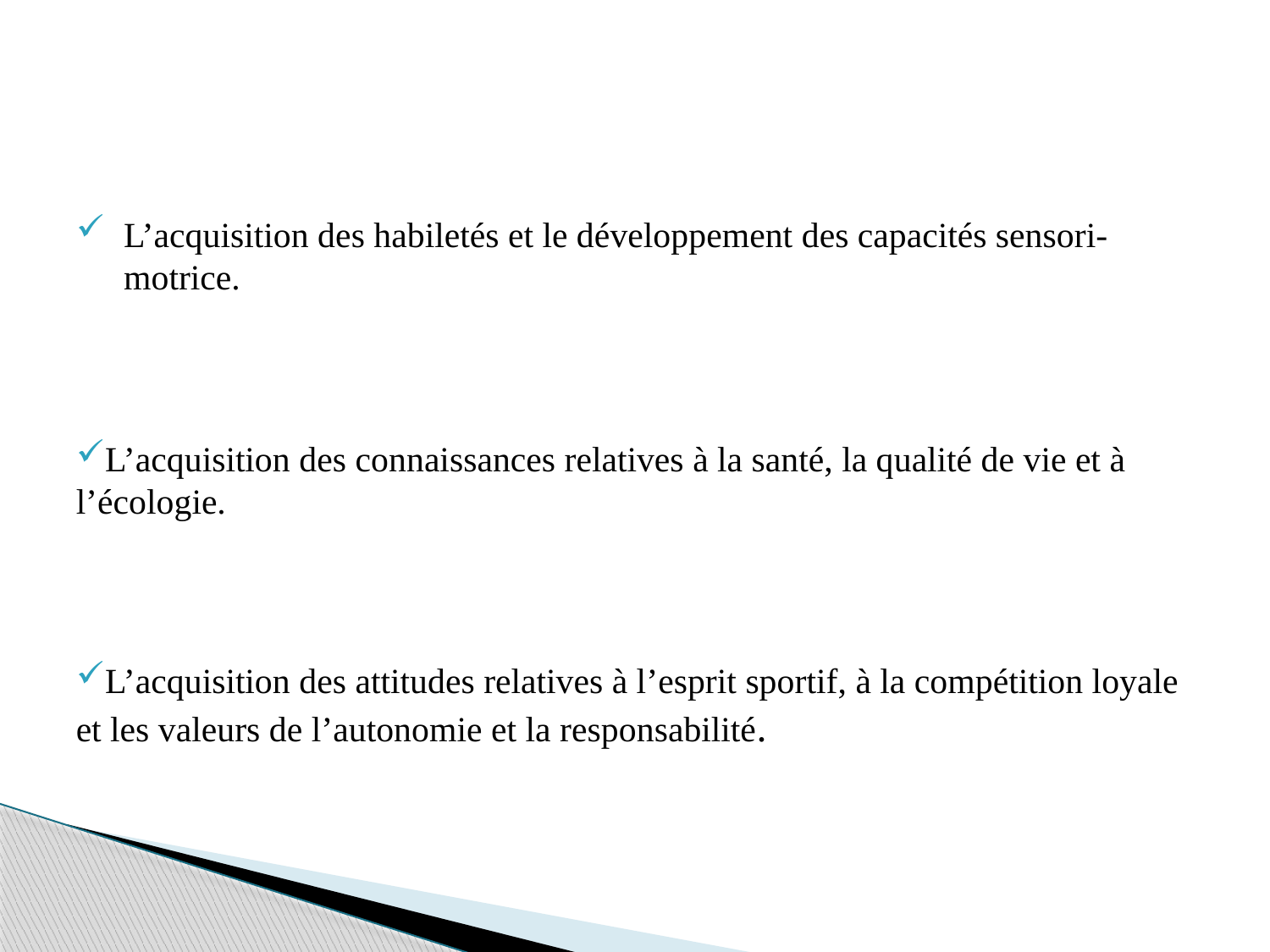

L’acquisition des habiletés et le développement des capacités sensori-motrice.

L’acquisition des connaissances relatives à la santé, la qualité de vie et à l’écologie.

L’acquisition des attitudes relatives à l’esprit sportif, à la compétition loyale et les valeurs de l’autonomie et la responsabilité.